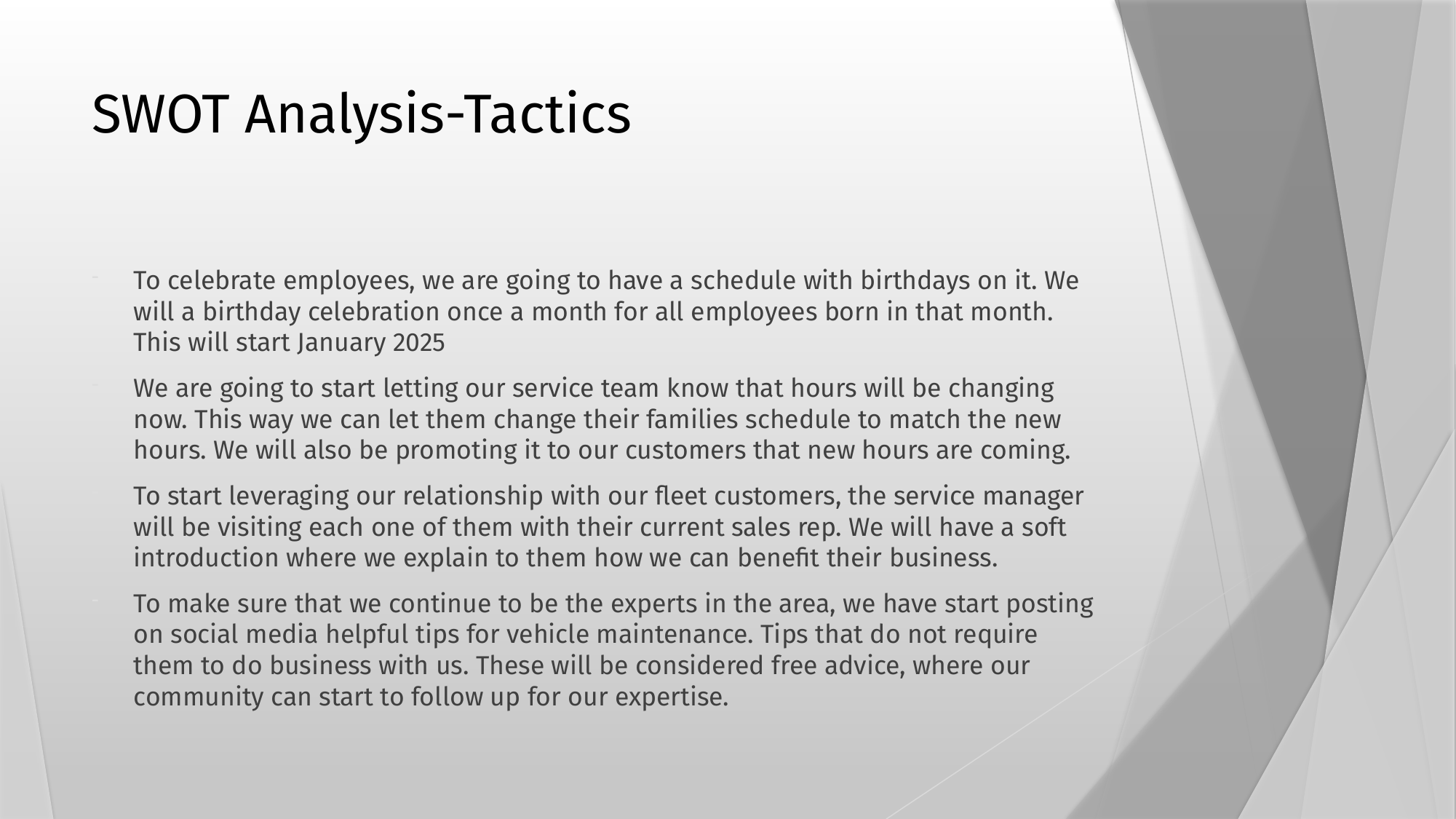

# SWOT Analysis-Tactics
To celebrate employees, we are going to have a schedule with birthdays on it. We will a birthday celebration once a month for all employees born in that month. This will start January 2025
We are going to start letting our service team know that hours will be changing now. This way we can let them change their families schedule to match the new hours. We will also be promoting it to our customers that new hours are coming.
To start leveraging our relationship with our fleet customers, the service manager will be visiting each one of them with their current sales rep. We will have a soft introduction where we explain to them how we can benefit their business.
To make sure that we continue to be the experts in the area, we have start posting on social media helpful tips for vehicle maintenance. Tips that do not require them to do business with us. These will be considered free advice, where our community can start to follow up for our expertise.